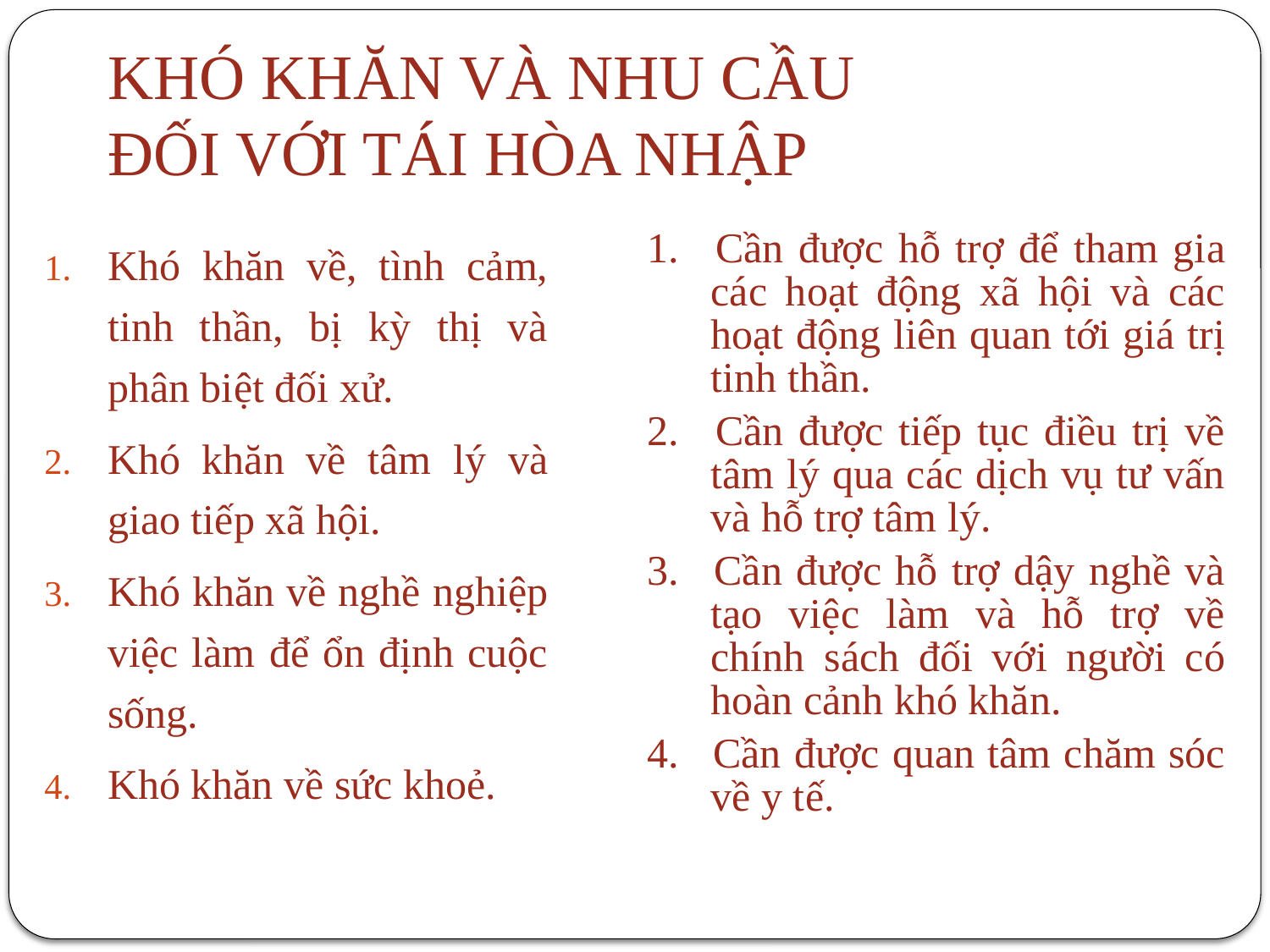

# KHÓ KHĂN VÀ NHU CẦU ĐỐI VỚI TÁI HÒA NHẬP
Khó khăn về, tình cảm, tinh thần, bị kỳ thị và phân biệt đối xử.
Khó khăn về tâm lý và giao tiếp xã hội.
Khó khăn về nghề nghiệp việc làm để ổn định cuộc sống.
Khó khăn về sức khoẻ.
1. 	Cần được hỗ trợ để tham gia các hoạt động xã hội và các hoạt động liên quan tới giá trị tinh thần.
2. 	Cần được tiếp tục điều trị về tâm lý qua các dịch vụ tư vấn và hỗ trợ tâm lý.
3. 	Cần được hỗ trợ dậy nghề và tạo việc làm và hỗ trợ về chính sách đối với người có hoàn cảnh khó khăn.
4. 	Cần được quan tâm chăm sóc về y tế.